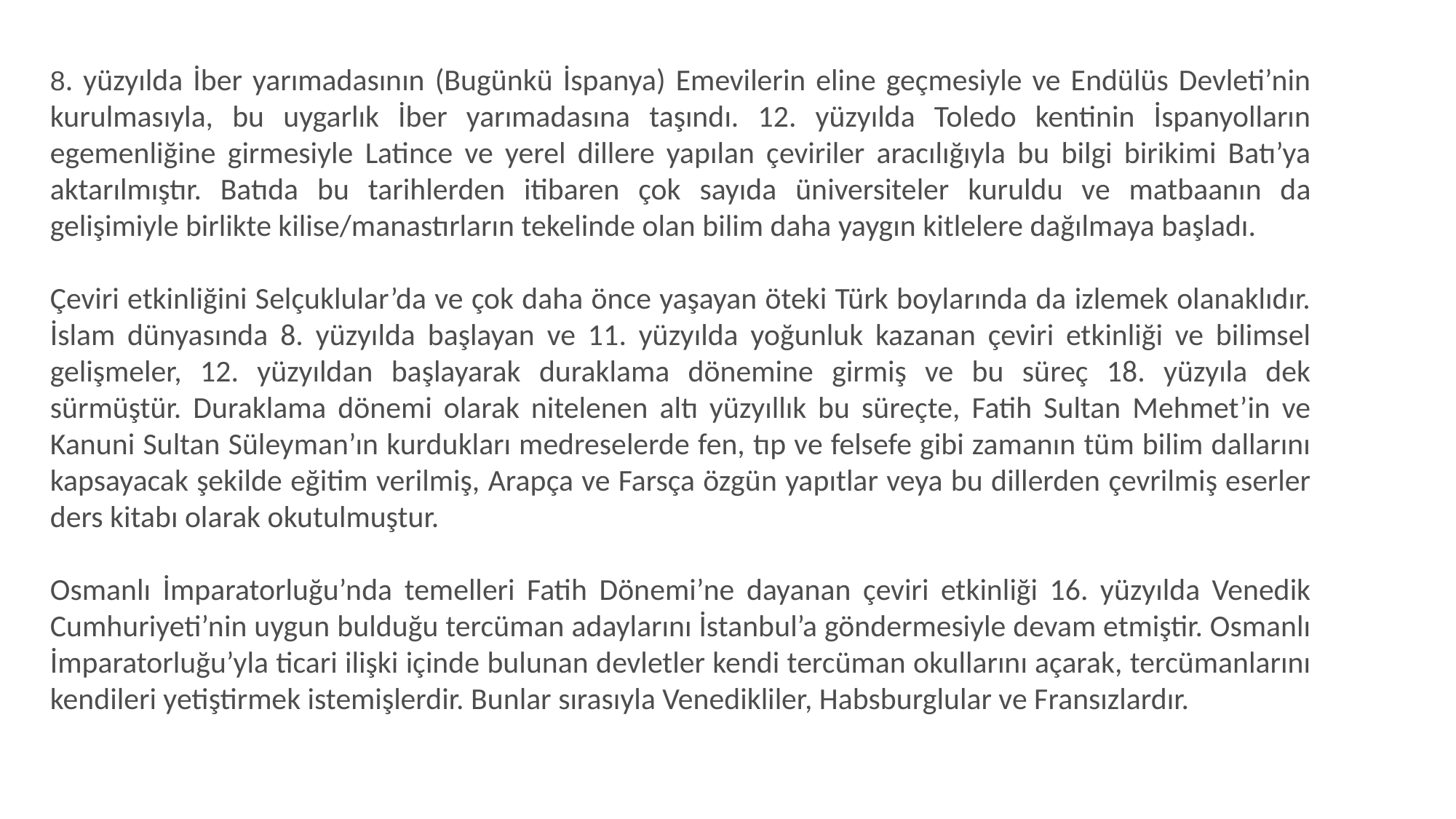

8. yüzyılda İber yarımadasının (Bugünkü İspanya) Emevilerin eline geçmesiyle ve Endülüs Devleti’nin kurulmasıyla, bu uygarlık İber yarımadasına taşındı. 12. yüzyılda Toledo kentinin İspanyolların egemenliğine girmesiyle Latince ve yerel dillere yapılan çeviriler aracılığıyla bu bilgi birikimi Batı’ya aktarılmıştır. Batıda bu tarihlerden itibaren çok sayıda üniversiteler kuruldu ve matbaanın da gelişimiyle birlikte kilise/manastırların tekelinde olan bilim daha yaygın kitlelere dağılmaya başladı.

Çeviri etkinliğini Selçuklular’da ve çok daha önce yaşayan öteki Türk boylarında da izlemek olanaklıdır. İslam dünyasında 8. yüzyılda başlayan ve 11. yüzyılda yoğunluk kazanan çeviri etkinliği ve bilimsel gelişmeler, 12. yüzyıldan başlayarak duraklama dönemine girmiş ve bu süreç 18. yüzyıla dek sürmüştür. Duraklama dönemi olarak nitelenen altı yüzyıllık bu süreçte, Fatih Sultan Mehmet’in ve Kanuni Sultan Süleyman’ın kurdukları medreselerde fen, tıp ve felsefe gibi zamanın tüm bilim dallarını kapsayacak şekilde eğitim verilmiş, Arapça ve Farsça özgün yapıtlar veya bu dillerden çevrilmiş eserler ders kitabı olarak okutulmuştur.

Osmanlı İmparatorluğu’nda temelleri Fatih Dönemi’ne dayanan çeviri etkinliği 16. yüzyılda Venedik Cumhuriyeti’nin uygun bulduğu tercüman adaylarını İstanbul’a göndermesiyle devam etmiştir. Osmanlı İmparatorluğu’yla ticari ilişki içinde bulunan devletler kendi tercüman okullarını açarak, tercümanlarını kendileri yetiştirmek istemişlerdir. Bunlar sırasıyla Venedikliler, Habsburglular ve Fransızlardır.